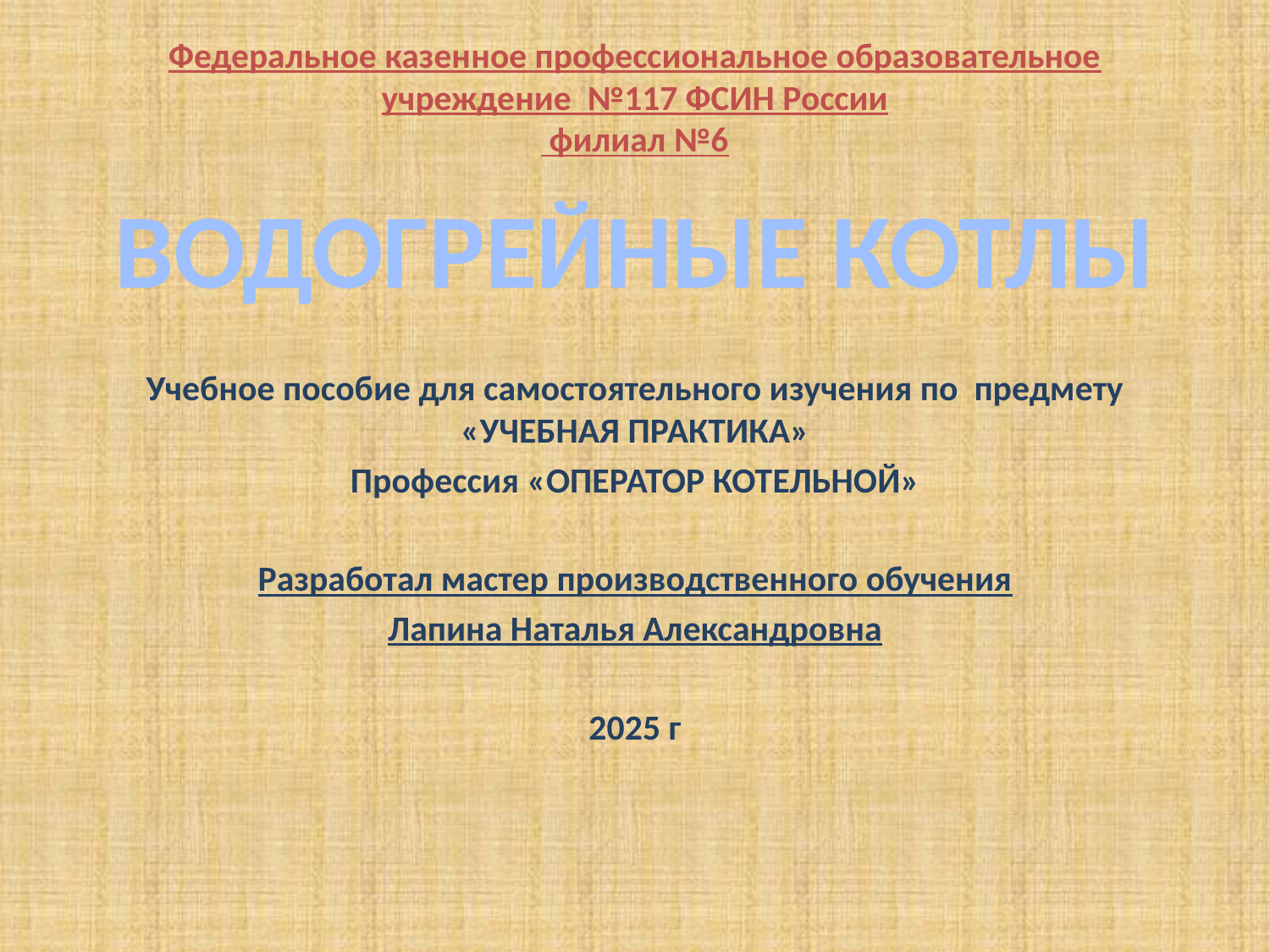

# Федеральное казенное профессиональное образовательное учреждение  №117 ФСИН России филиал №6
ВОДОГРЕЙНЫЕ КОТЛЫ

Учебное пособие для самостоятельного изучения по  предмету «УЧЕБНАЯ ПРАКТИКА»
Профессия «ОПЕРАТОР КОТЕЛЬНОЙ»

Разработал мастер производственного обучения
Лапина Наталья Александровна

2025 г